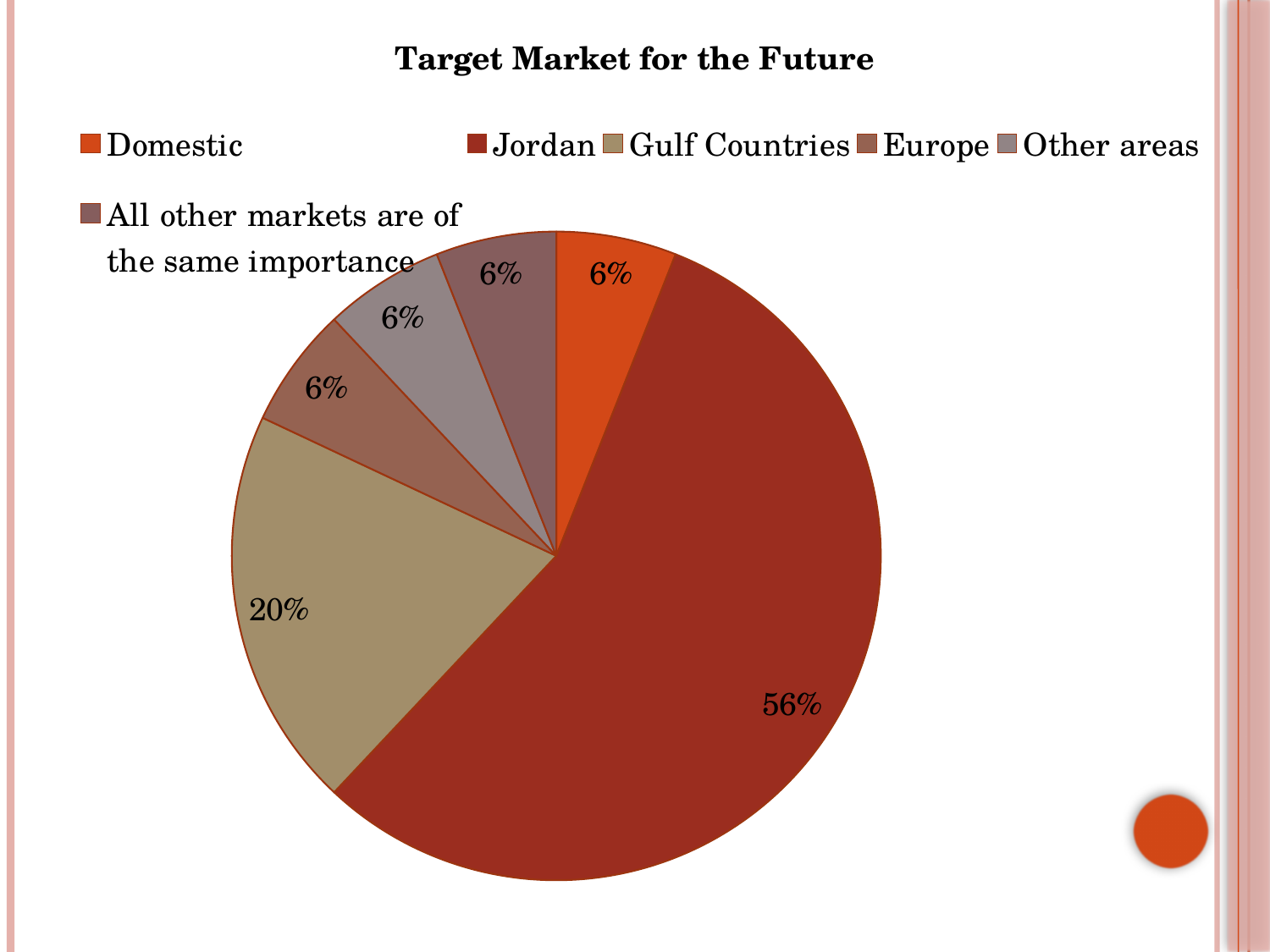

Target Market for the Future

### Chart

| Category | Sales |
|---|---|
| Domestic | 0.06 |
| Jordan | 0.56 |
| Gulf Countries | 0.2 |
| Europe | 0.06 |
| Other areas | 0.06 |
| All other markets are of
the same importance | 0.06 |